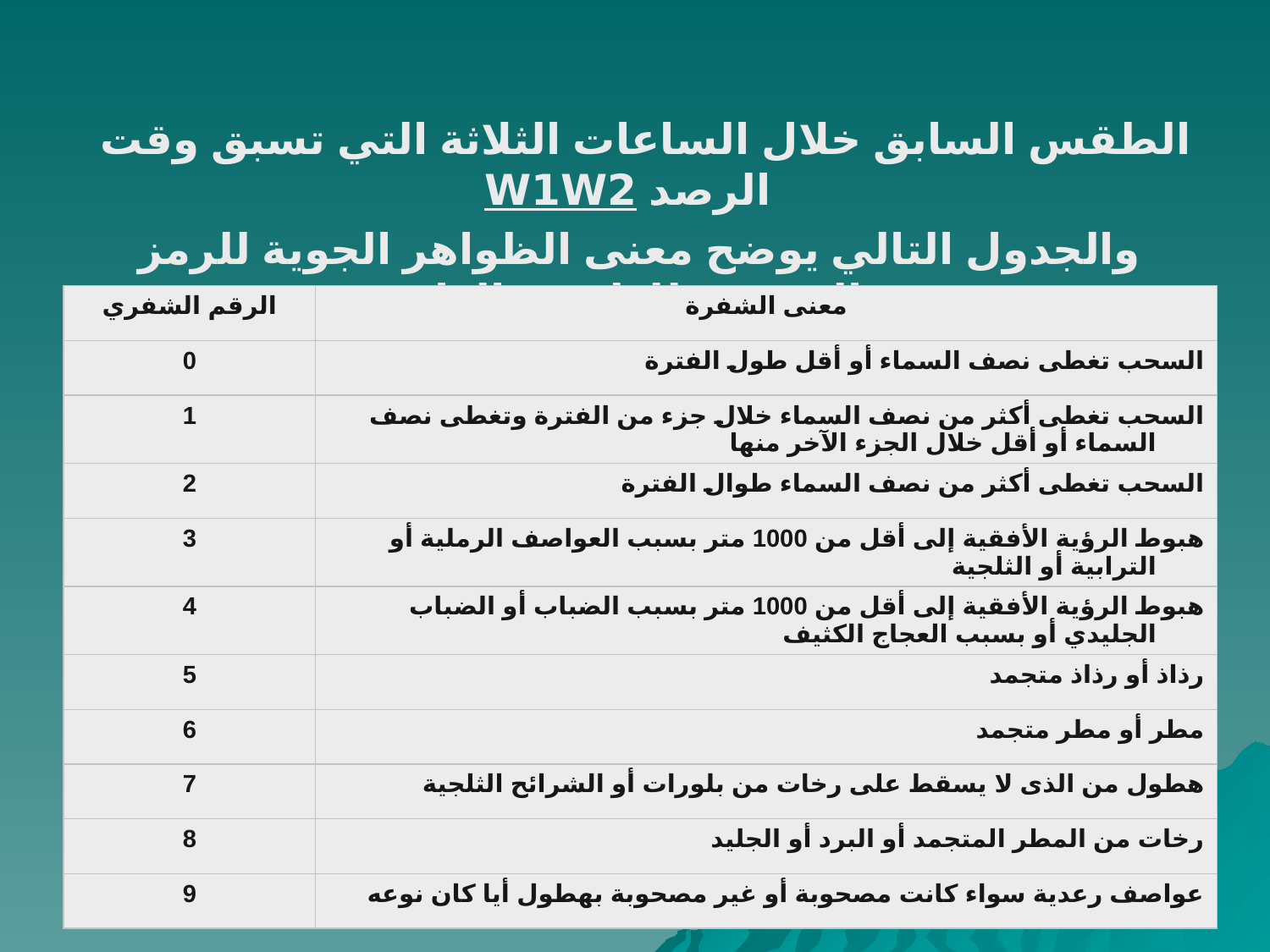

الطقس السابق خلال الساعات الثلاثة التي تسبق وقت الرصد W1W2
 والجدول التالي يوضح معنى الظواهر الجوية للرمز الشفري للطقس الغابر
| الرقم الشفري | معنى الشفرة |
| --- | --- |
| 0 | السحب تغطى نصف السماء أو أقل طول الفترة |
| 1 | السحب تغطى أكثر من نصف السماء خلال جزء من الفترة وتغطى نصف السماء أو أقل خلال الجزء الآخر منها |
| 2 | السحب تغطى أكثر من نصف السماء طوال الفترة |
| 3 | هبوط الرؤية الأفقية إلى أقل من 1000 متر بسبب العواصف الرملية أو الترابية أو الثلجية |
| 4 | هبوط الرؤية الأفقية إلى أقل من 1000 متر بسبب الضباب أو الضباب الجليدي أو بسبب العجاج الكثيف |
| 5 | رذاذ أو رذاذ متجمد |
| 6 | مطر أو مطر متجمد |
| 7 | هطول من الذى لا يسقط على رخات من بلورات أو الشرائح الثلجية |
| 8 | رخات من المطر المتجمد أو البرد أو الجليد |
| 9 | عواصف رعدية سواء كانت مصحوبة أو غير مصحوبة بهطول أيا كان نوعه |